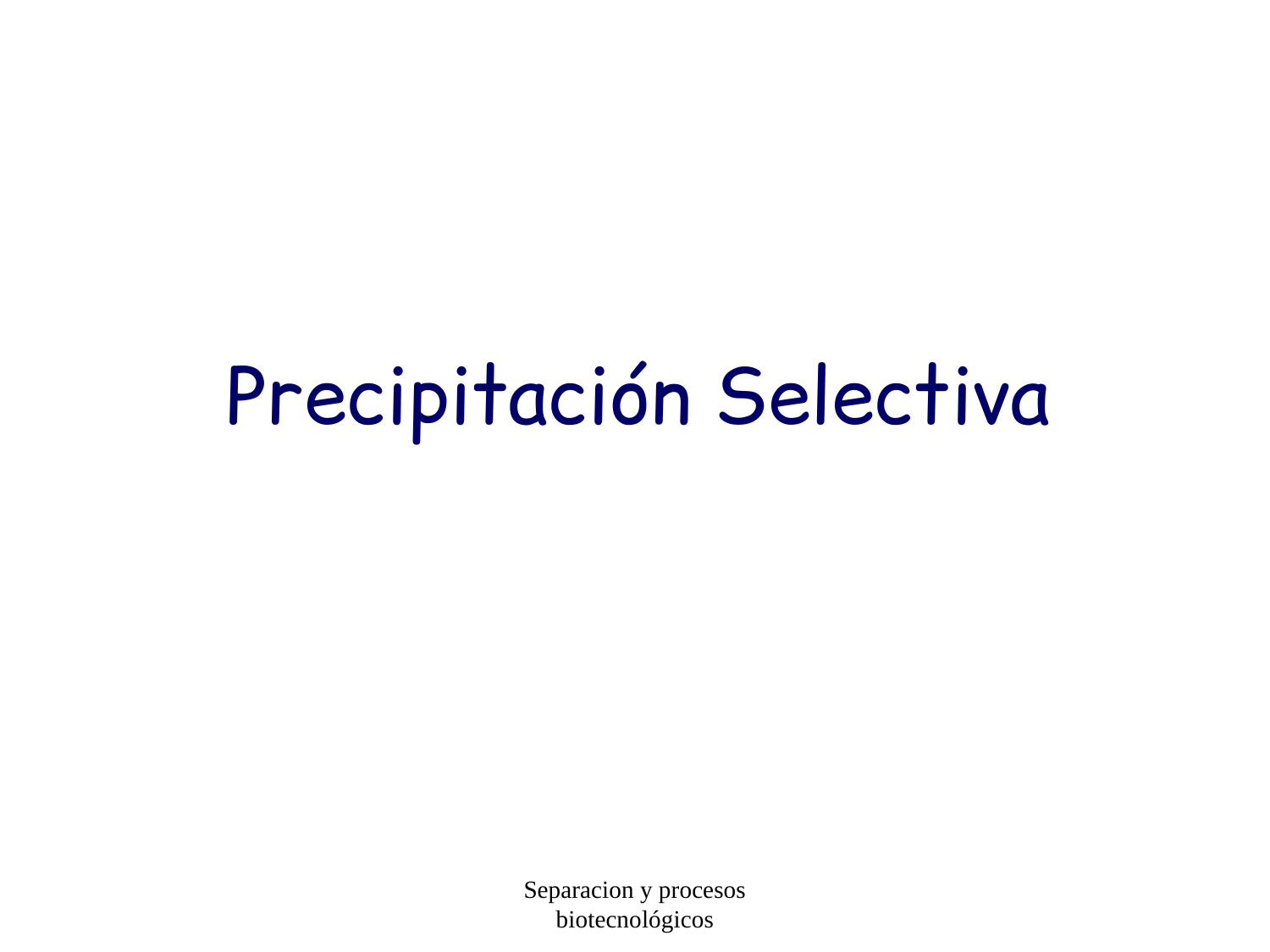

# Precipitación Selectiva
Separacion y procesos biotecnológicos